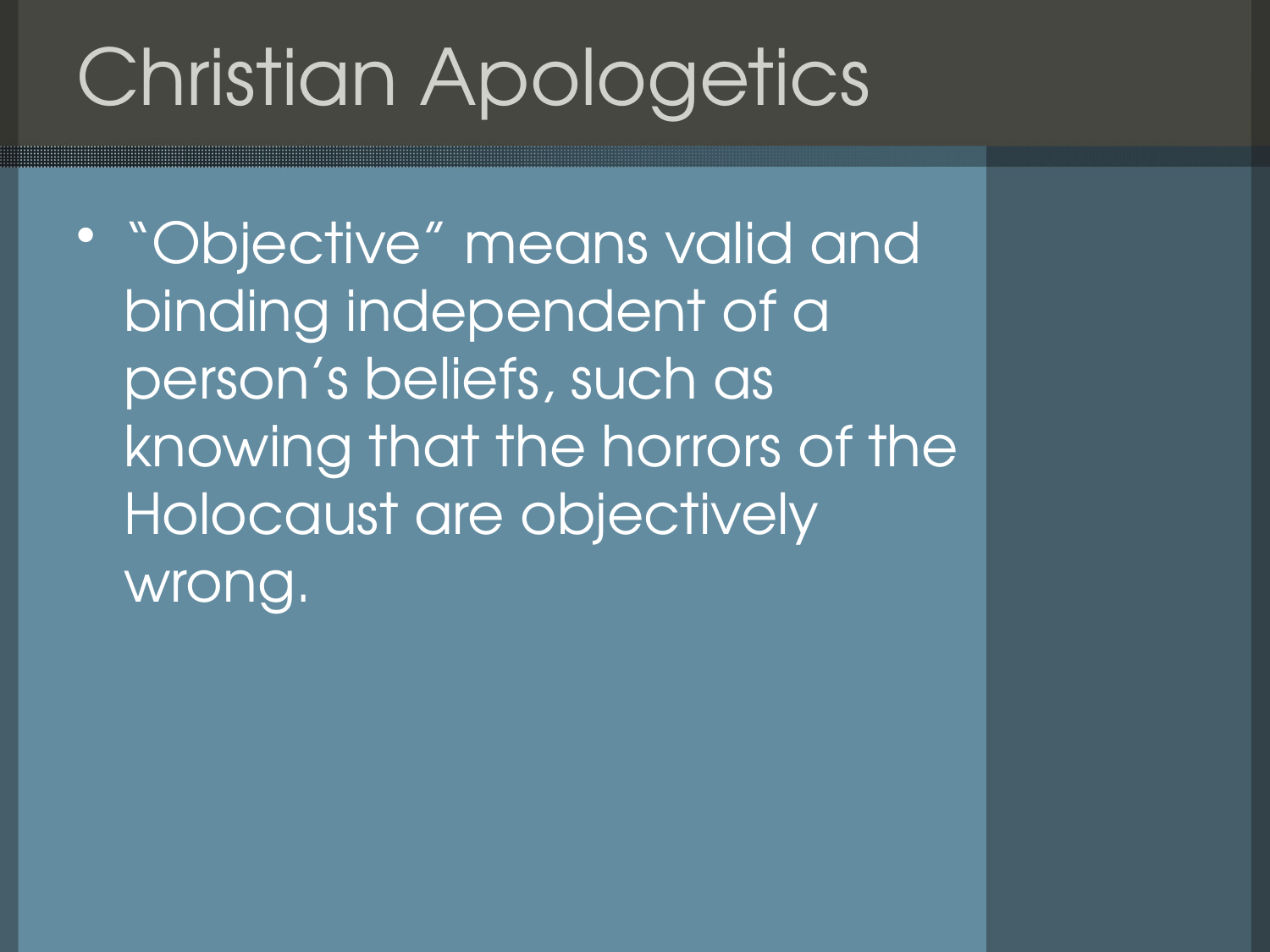

# Christian Apologetics
“Objective” means valid and binding independent of a person’s beliefs, such as knowing that the horrors of the Holocaust are objectively wrong.